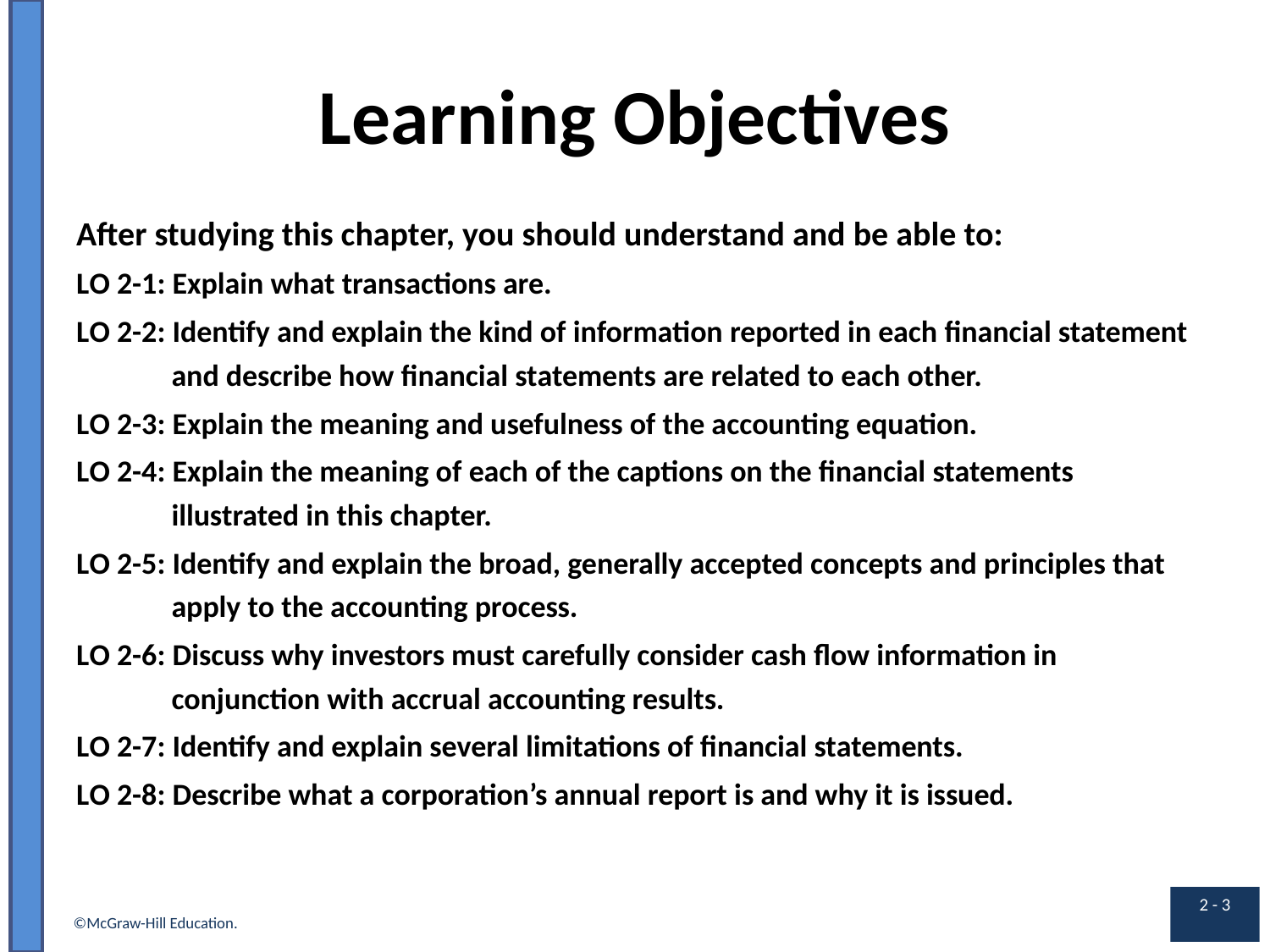

# Learning Objectives
After studying this chapter, you should understand and be able to:
L O 2-1: Explain what transactions are.
L O 2-2: Identify and explain the kind of information reported in each financial statement and describe how financial statements are related to each other.
L O 2-3: Explain the meaning and usefulness of the accounting equation.
L O 2-4: Explain the meaning of each of the captions on the financial statements illustrated in this chapter.
L O 2-5: Identify and explain the broad, generally accepted concepts and principles that apply to the accounting process.
L O 2-6: Discuss why investors must carefully consider cash flow information in conjunction with accrual accounting results.
L O 2-7: Identify and explain several limitations of financial statements.
L O 2-8: Describe what a corporation’s annual report is and why it is issued.